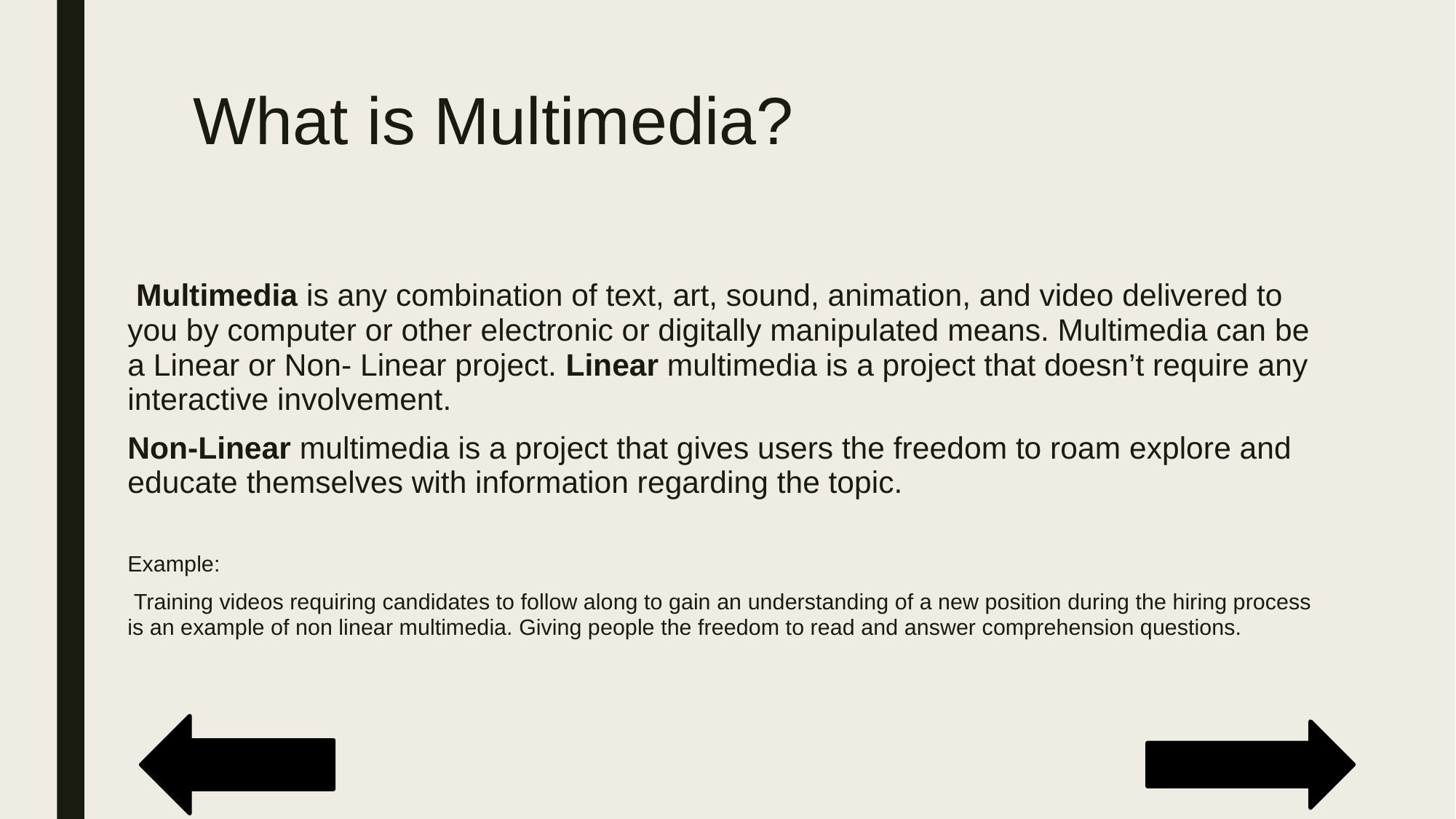

# What is Multimedia?

 Multimedia is any combination of text, art, sound, animation, and video delivered to you by computer or other electronic or digitally manipulated means. Multimedia can be a Linear or Non- Linear project. Linear multimedia is a project that doesn’t require any interactive involvement.
Non-Linear multimedia is a project that gives users the freedom to roam explore and educate themselves with information regarding the topic.

Example:
 Training videos requiring candidates to follow along to gain an understanding of a new position during the hiring process is an example of non linear multimedia. Giving people the freedom to read and answer comprehension questions.